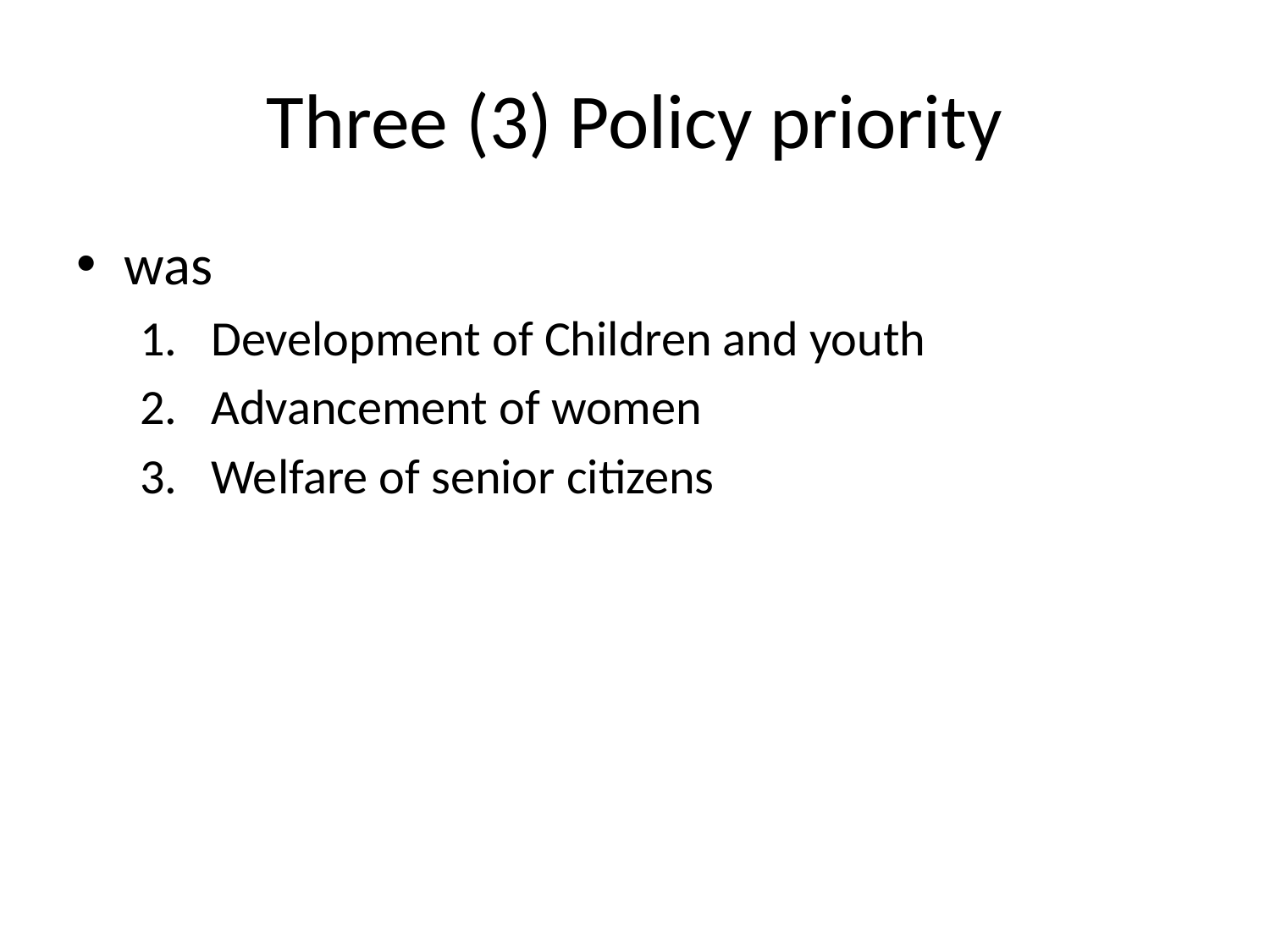

# Three (3) Policy priority
was
Development of Children and youth
Advancement of women
Welfare of senior citizens